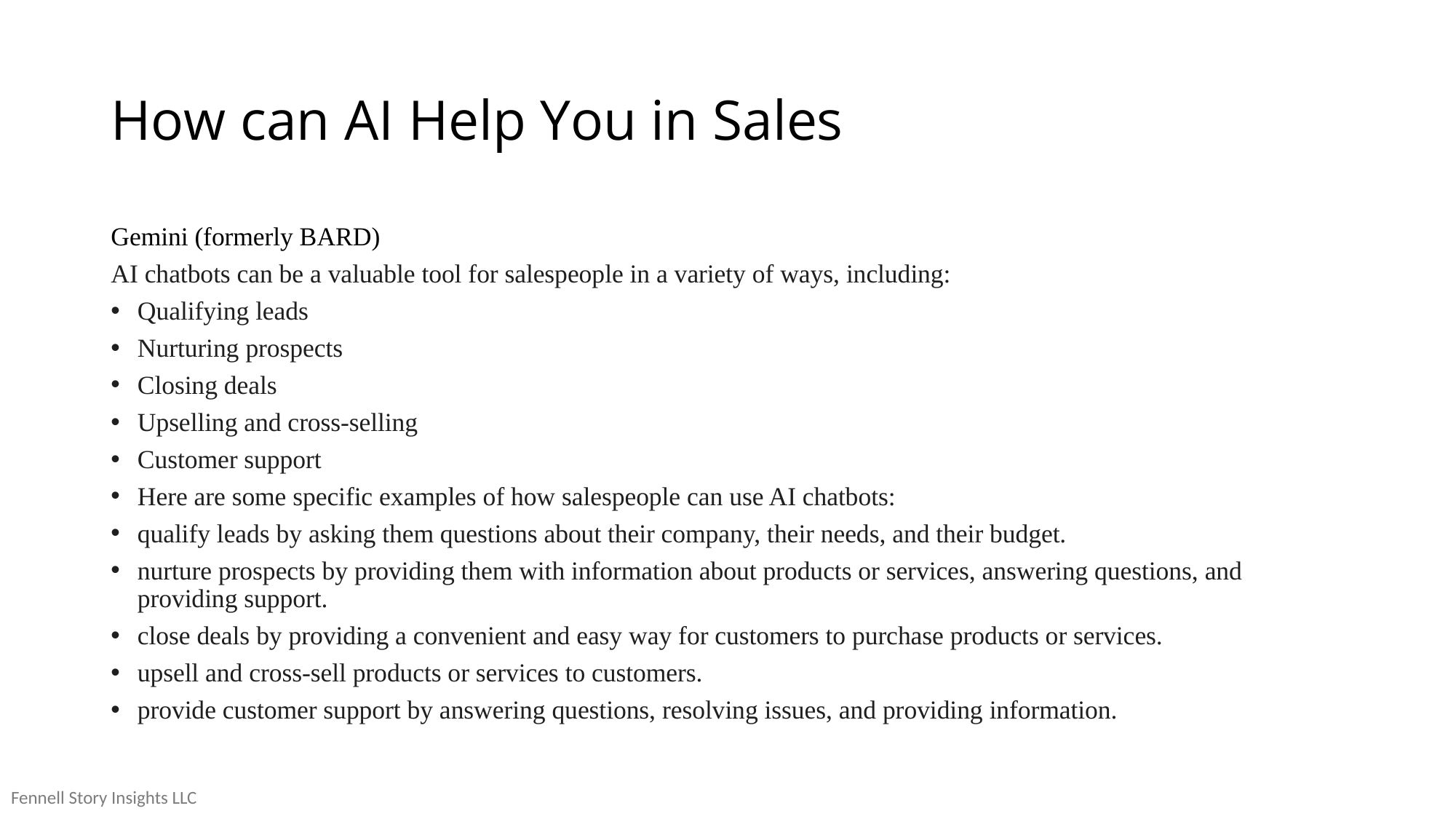

# How can AI Help You in Sales
Gemini (formerly BARD)
AI chatbots can be a valuable tool for salespeople in a variety of ways, including:
Qualifying leads
Nurturing prospects
Closing deals
Upselling and cross-selling
Customer support
Here are some specific examples of how salespeople can use AI chatbots:
qualify leads by asking them questions about their company, their needs, and their budget.
nurture prospects by providing them with information about products or services, answering questions, and providing support.
close deals by providing a convenient and easy way for customers to purchase products or services.
upsell and cross-sell products or services to customers.
provide customer support by answering questions, resolving issues, and providing information.

Fennell Story Insights LLC